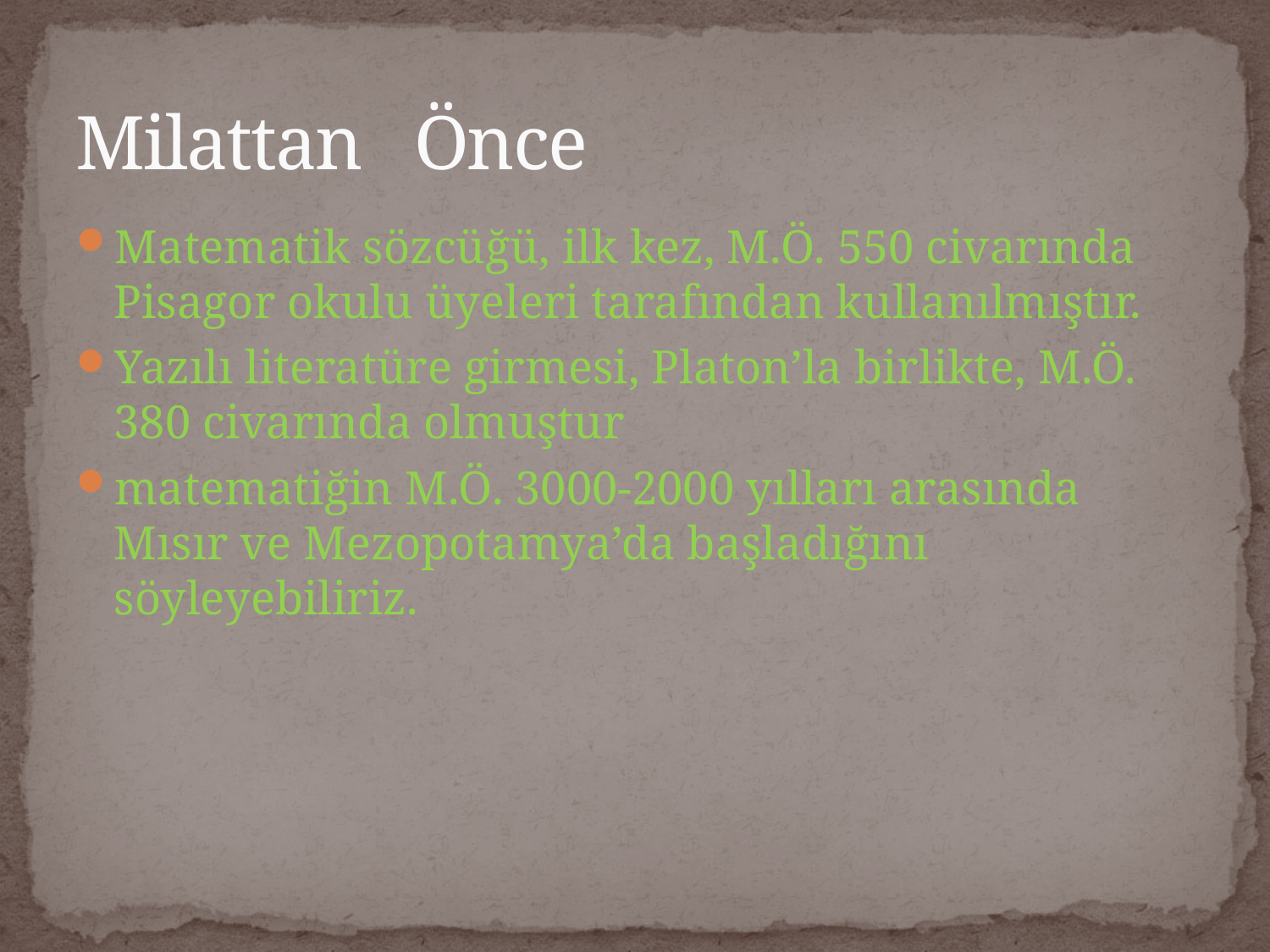

# Milattan   Önce
Matematik sözcüğü, ilk kez, M.Ö. 550 civarında Pisagor okulu üyeleri tarafından kullanılmıştır.
Yazılı literatüre girmesi, Platon’la birlikte, M.Ö. 380 civarında olmuştur
matematiğin M.Ö. 3000-2000 yılları arasında Mısır ve Mezopotamya’da başladığını söyleyebiliriz.